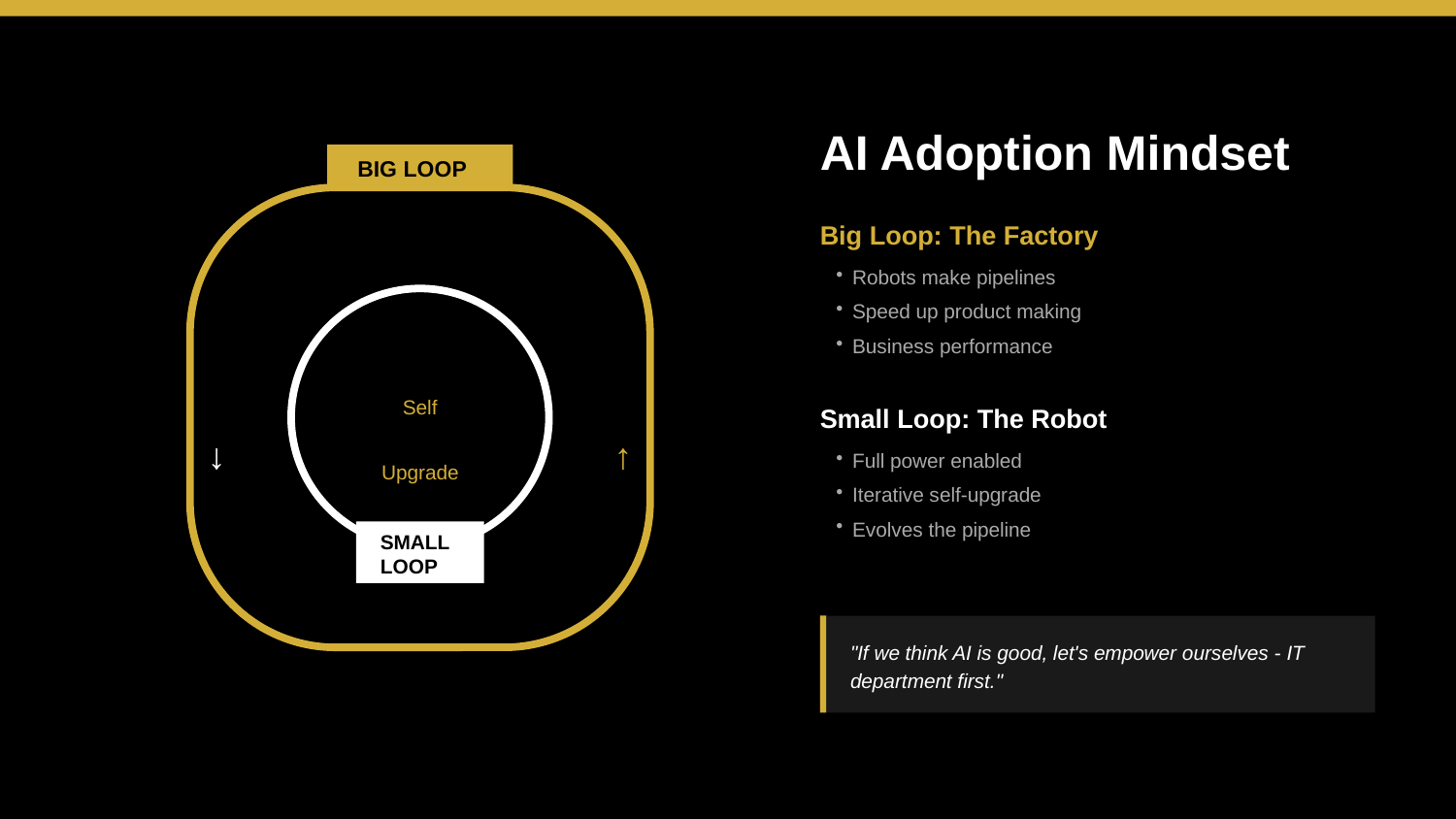

AI Adoption Mindset

BIG LOOP

Big Loop: The Factory
Robots make pipelines
Speed up product making
Business performance

Self
Upgrade
Small Loop: The Robot
↓
↑
Full power enabled
Iterative self-upgrade
Evolves the pipeline

SMALL LOOP

"If we think AI is good, let's empower ourselves - IT department first."